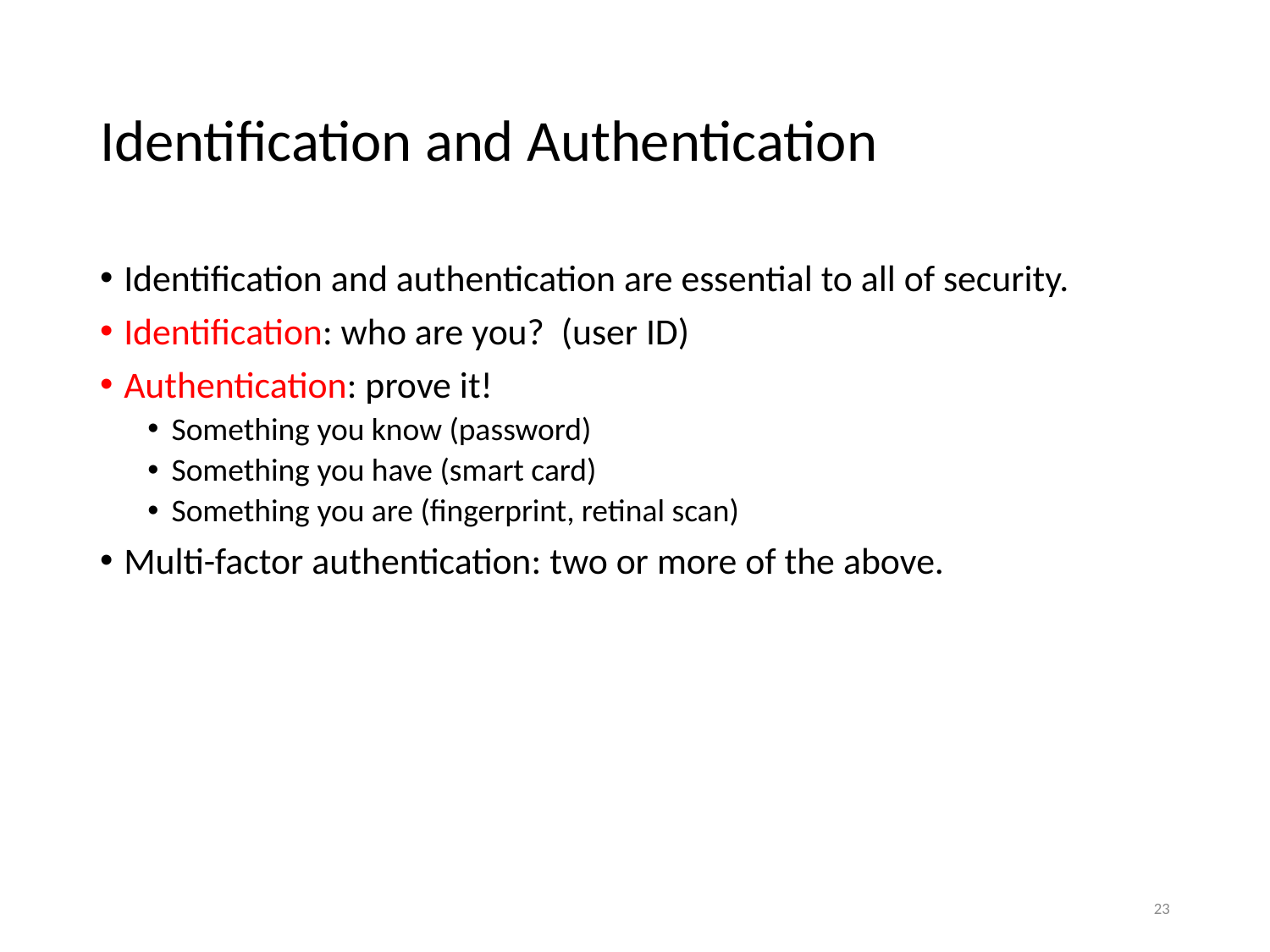

# Identification and Authentication
Identification and authentication are essential to all of security.
Identification: who are you?  (user ID)
Authentication: prove it!
Something you know (password)
Something you have (smart card)
Something you are (fingerprint, retinal scan)
Multi-factor authentication: two or more of the above.
23